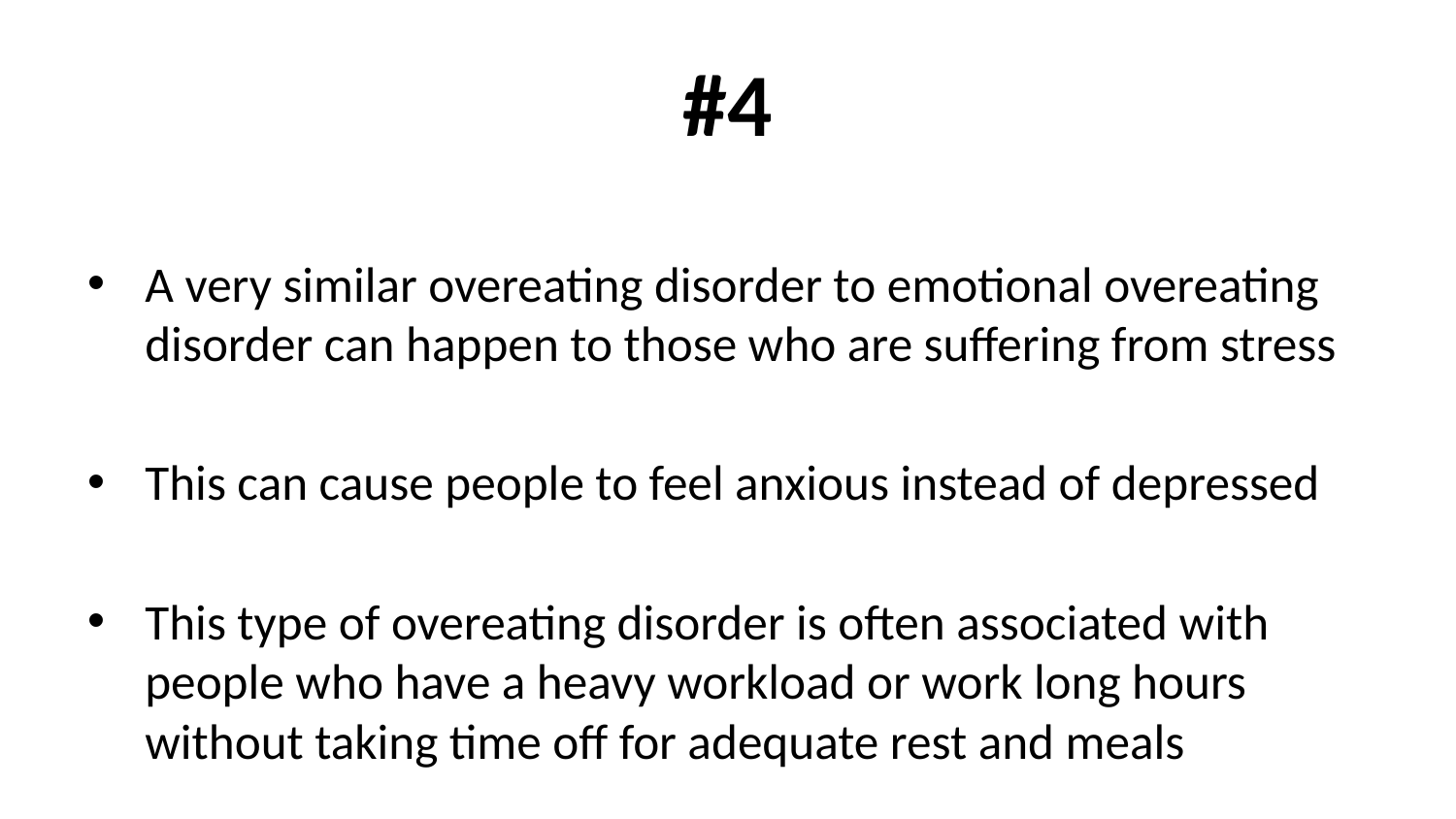

# #4
A very similar overeating disorder to emotional overeating disorder can happen to those who are suffering from stress

This can cause people to feel anxious instead of depressed

This type of overeating disorder is often associated with people who have a heavy workload or work long hours without taking time off for adequate rest and meals